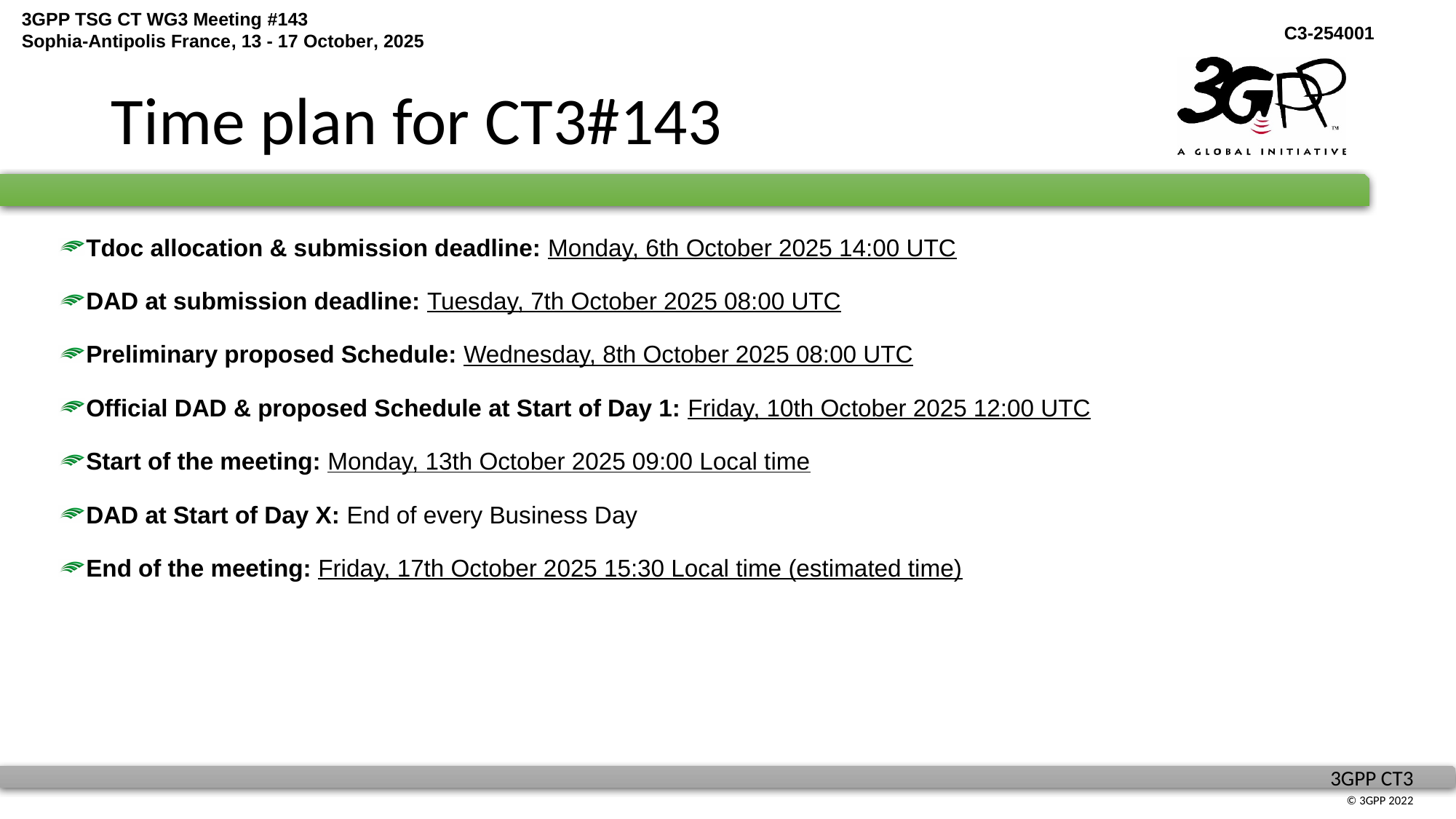

# Time plan for CT3#143
Tdoc allocation & submission deadline: Monday, 6th October 2025 14:00 UTC
DAD at submission deadline: Tuesday, 7th October 2025 08:00 UTC
Preliminary proposed Schedule: Wednesday, 8th October 2025 08:00 UTC
Official DAD & proposed Schedule at Start of Day 1: Friday, 10th October 2025 12:00 UTC
Start of the meeting: Monday, 13th October 2025 09:00 Local time
DAD at Start of Day X: End of every Business Day
End of the meeting: Friday, 17th October 2025 15:30 Local time (estimated time)